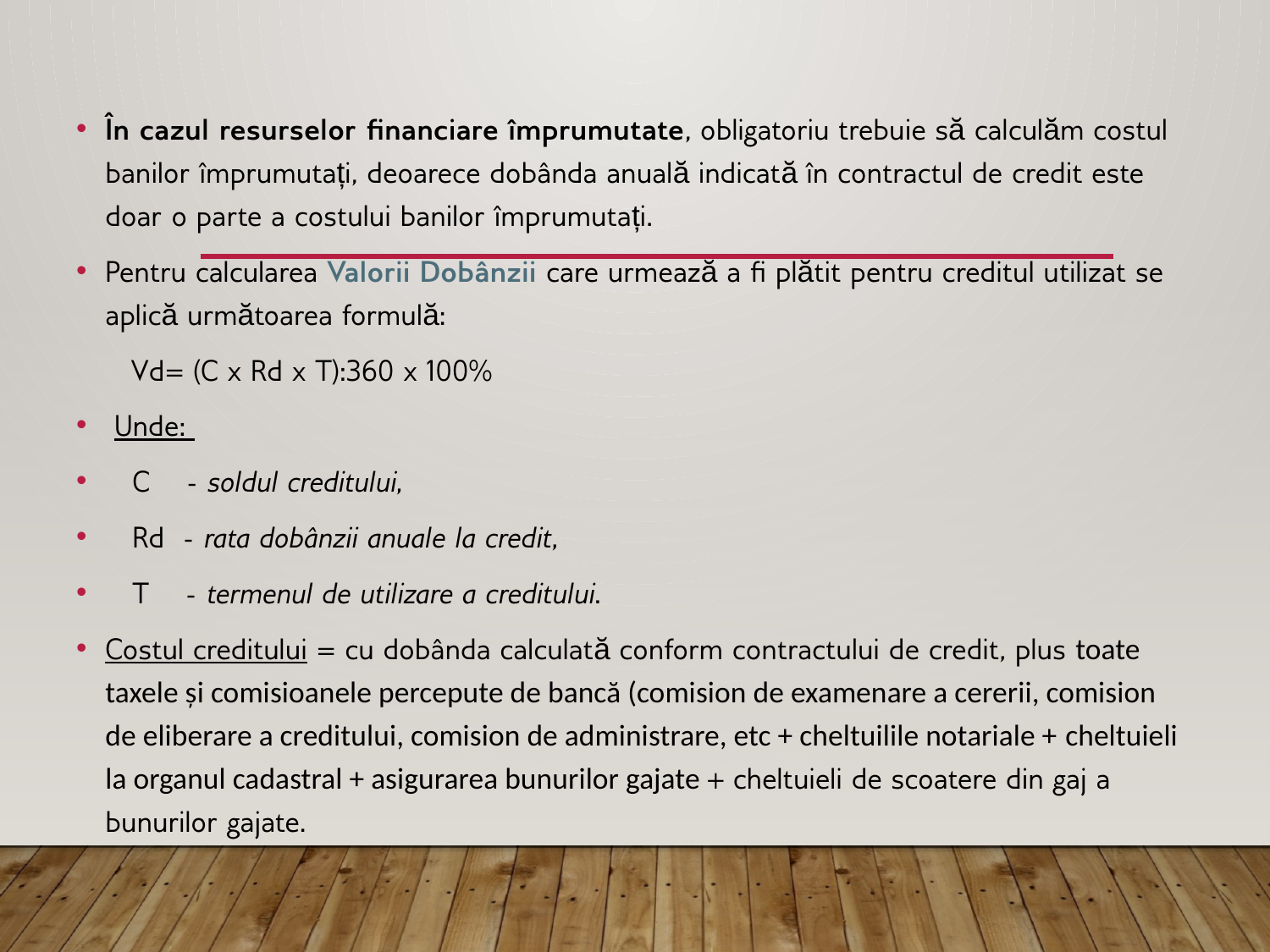

În cazul resurselor financiare împrumutate, obligatoriu trebuie să calculăm costul banilor împrumutați, deoarece dobânda anuală indicată în contractul de credit este doar o parte a costului banilor împrumutați.
Pentru calcularea Valorii Dobânzii care urmează a fi plătit pentru creditul utilizat se aplică următoarea formulă:
      Vd= (C x Rd x T):360 x 100%
 Unde:
   C    - soldul creditului,
   Rd  - rata dobânzii anuale la credit,
   T    - termenul de utilizare a creditului.
Costul creditului = cu dobânda calculată conform contractului de credit, plus toate taxele și comisioanele percepute de bancă (comision de examenare a cererii, comision de eliberare a creditului, comision de administrare, etc + cheltuilile notariale + cheltuieli la organul cadastral + asigurarea bunurilor gajate + cheltuieli de scoatere din gaj a bunurilor gajate.